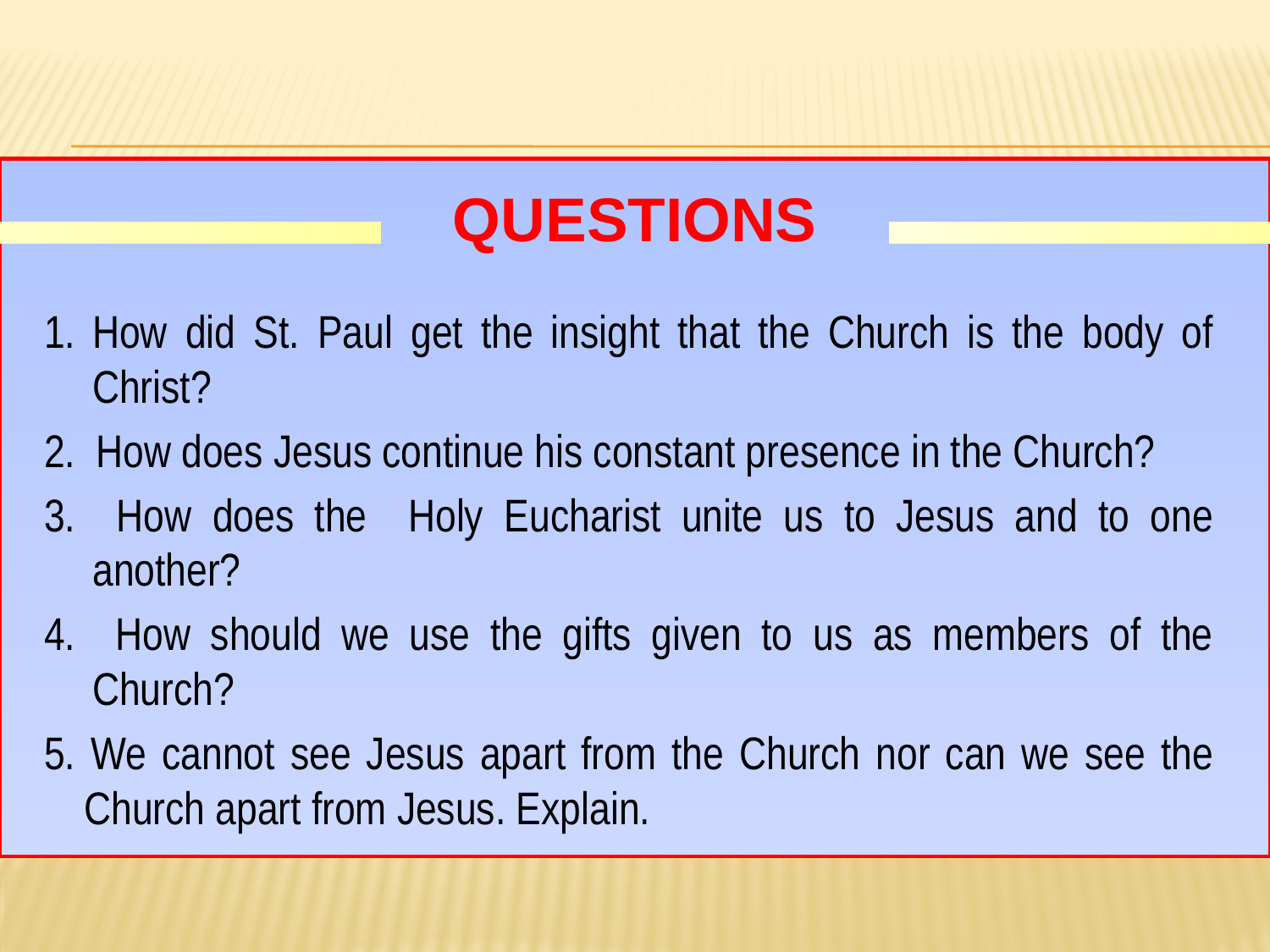

# Questions

1.	How did St. Paul get the insight that the Church is the body of Christ?
2.  How does Jesus continue his constant presence in the Church?
3.  How does the  Holy Eucharist unite us to Jesus and to one another?
4.  How should we use the gifts given to us as members of the Church?
5. We cannot see Jesus apart from the Church nor can we see the Church apart from Jesus. Explain.